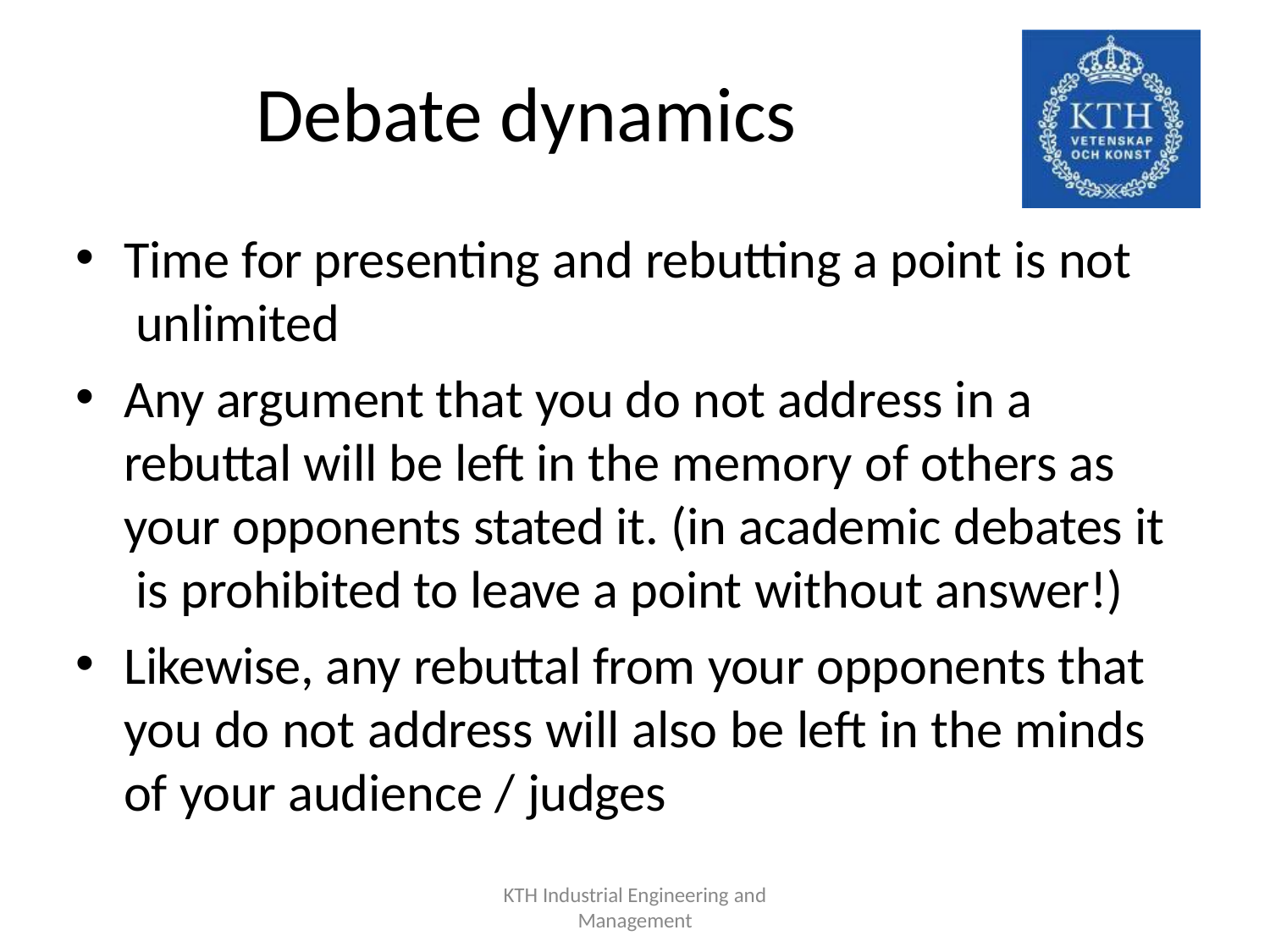

# Debate dynamics
Time for presenting and rebutting a point is not  unlimited
Any argument that you do not address in a  rebuttal will be left in the memory of others as  your opponents stated it. (in academic debates it  is prohibited to leave a point without answer!)
Likewise, any rebuttal from your opponents that  you do not address will also be left in the minds  of your audience / judges
KTH Industrial Engineering and
Management